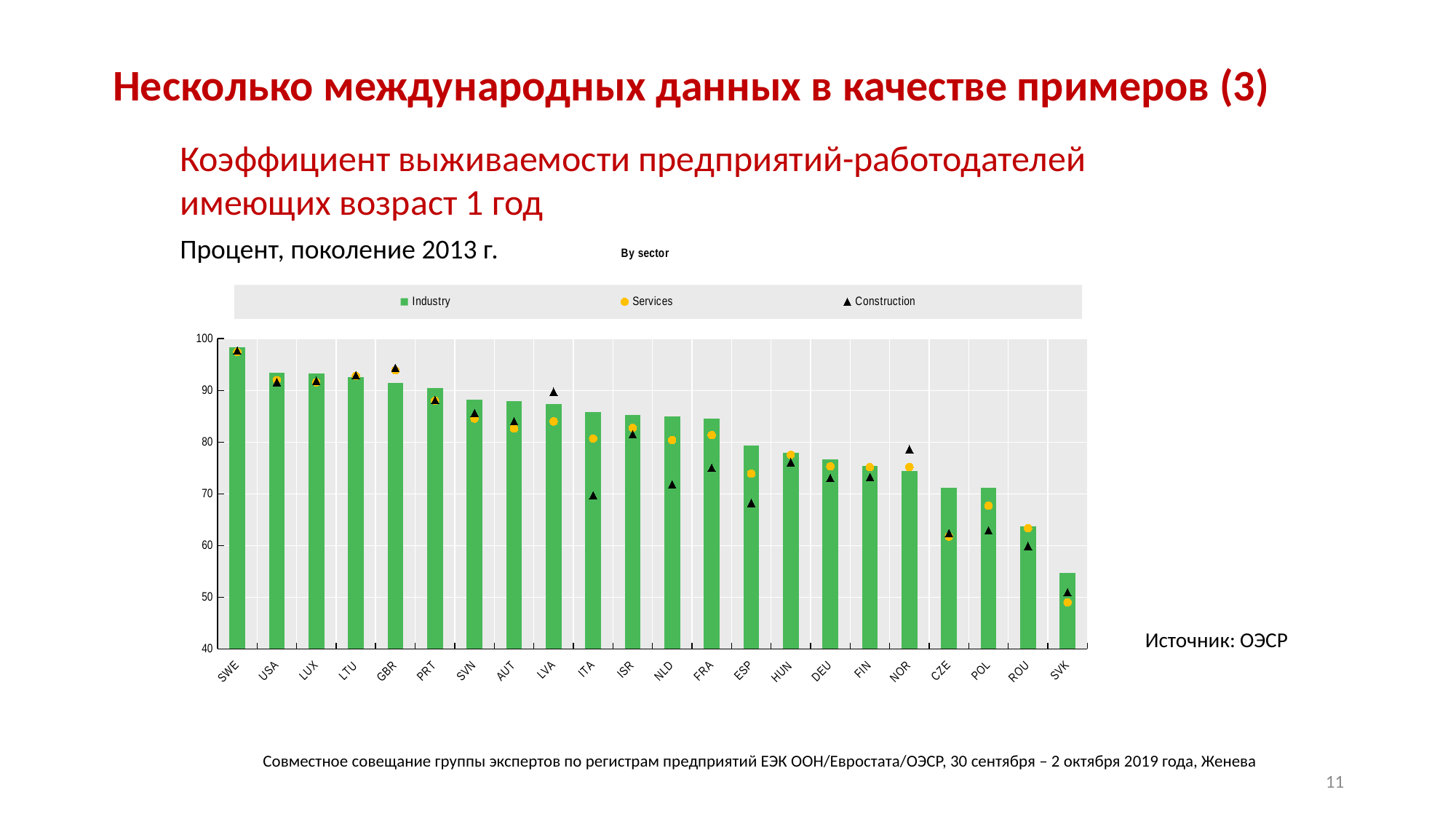

# Несколько международных данных в качестве примеров (3)
Коэффициент выживаемости предприятий-работодателей имеющих возраст 1 год
Процент, поколение 2013 г.

### Chart: By sector

| Category | Industry | Services | Construction |
|---|---|---|---|
| SWE | 98.4000015258789 | 97.4400024414063 | 97.6800003051758 |
| USA | 93.4503707885742 | 91.978611918667 | 91.6091766357422 |
| LUX | 93.3300018310547 | 91.5400009155273 | 91.8499984741211 |
| LTU | 92.5899963378906 | 92.7900009155273 | 92.9300003051758 |
| GBR | 91.5 | 93.879997253418 | 94.3499984741211 |
| PRT | 90.5299987792969 | 87.9899978637695 | 88.1100006103516 |
| SVN | 88.2099990844727 | 84.5599975585938 | 85.6100006103516 |
| AUT | 87.879997253418 | 82.6500015258789 | 84.0199966430664 |
| LVA | 87.4300003051758 | 83.9899978637695 | 89.7399978637695 |
| ITA | 85.8399963378906 | 80.6900024414063 | 69.6999969482422 |
| ISR | 85.3135299682617 | 82.7188949584961 | 81.5419616699219 |
| NLD | 84.9300003051758 | 80.3899993896484 | 71.8000030517578 |
| FRA | 84.5500030517578 | 81.3399963378906 | 75.0 |
| ESP | 79.370002746582 | 73.9000015258789 | 68.2300033569336 |
| HUN | 77.9100036621094 | 77.5299987792969 | 76.1100006103516 |
| DEU | 76.7099990844727 | 75.2799987792969 | 73.0599975585938 |
| FIN | 75.3899993896484 | 75.1500015258789 | 73.25 |
| NOR | 74.4499969482422 | 75.1500015258789 | 78.620002746582 |
| CZE | 71.1399993896484 | 61.7400016784668 | 62.4099998474121 |
| POL | 71.120002746582 | 67.6999969482422 | 62.9599990844727 |
| ROU | 63.7200012207031 | 63.3499984741211 | 59.9199981689453 |
| SVK | 54.7299995422363 | 48.9799995422363 | 50.939998626709 |
Источник: ОЭСР
Совместное совещание группы экспертов по регистрам предприятий ЕЭК ООН/Евростата/ОЭСР, 30 сентября – 2 октября 2019 года, Женева
11